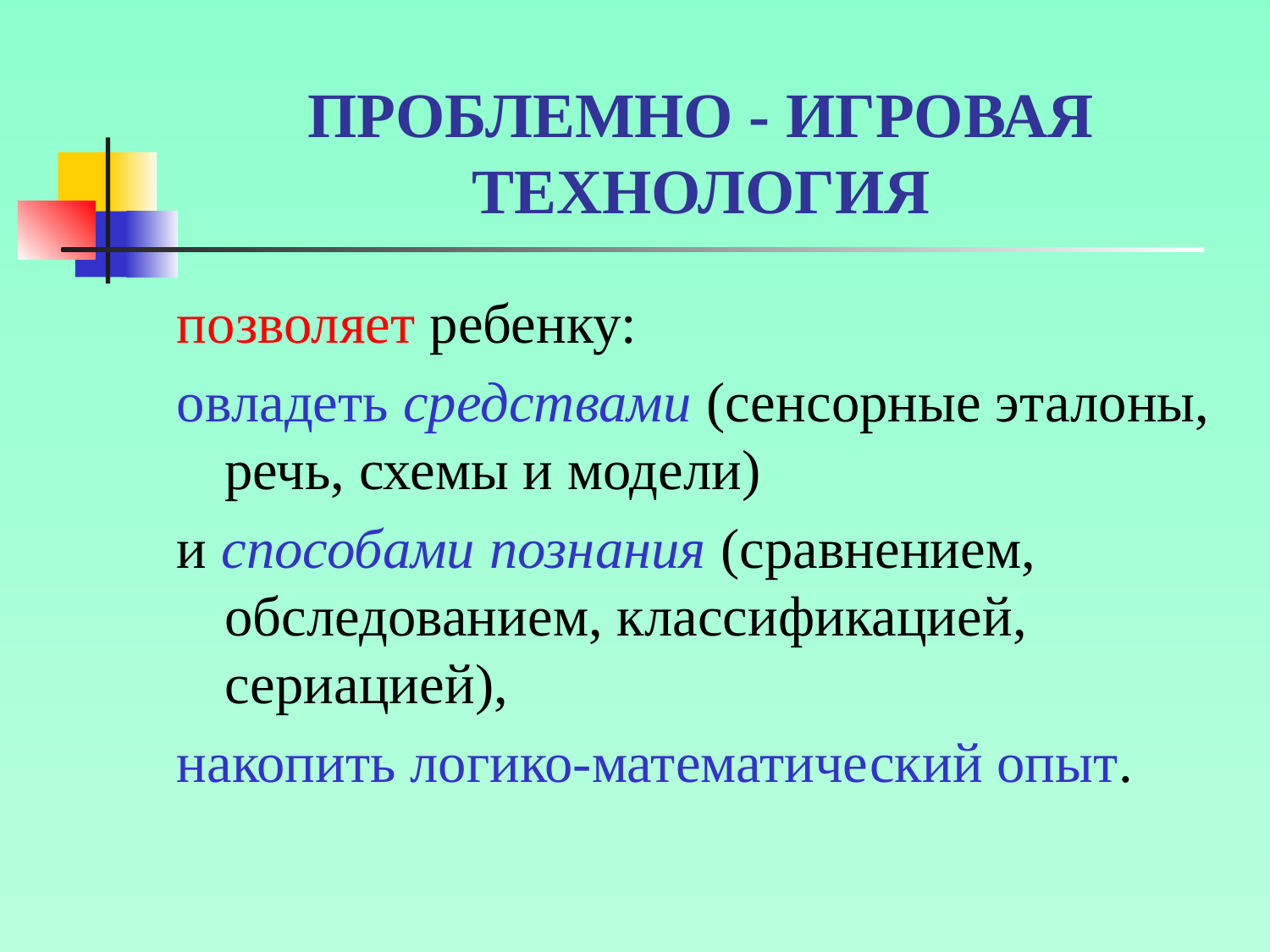

# ПРОБЛЕМНО - ИГРОВАЯ ТЕХНОЛОГИЯ
позволяет ребенку:
овладеть средствами (сенсорные эталоны, речь, схемы и модели)
и способами познания (сравнением, обследованием, классификацией, сериацией),
накопить логико-математический опыт.